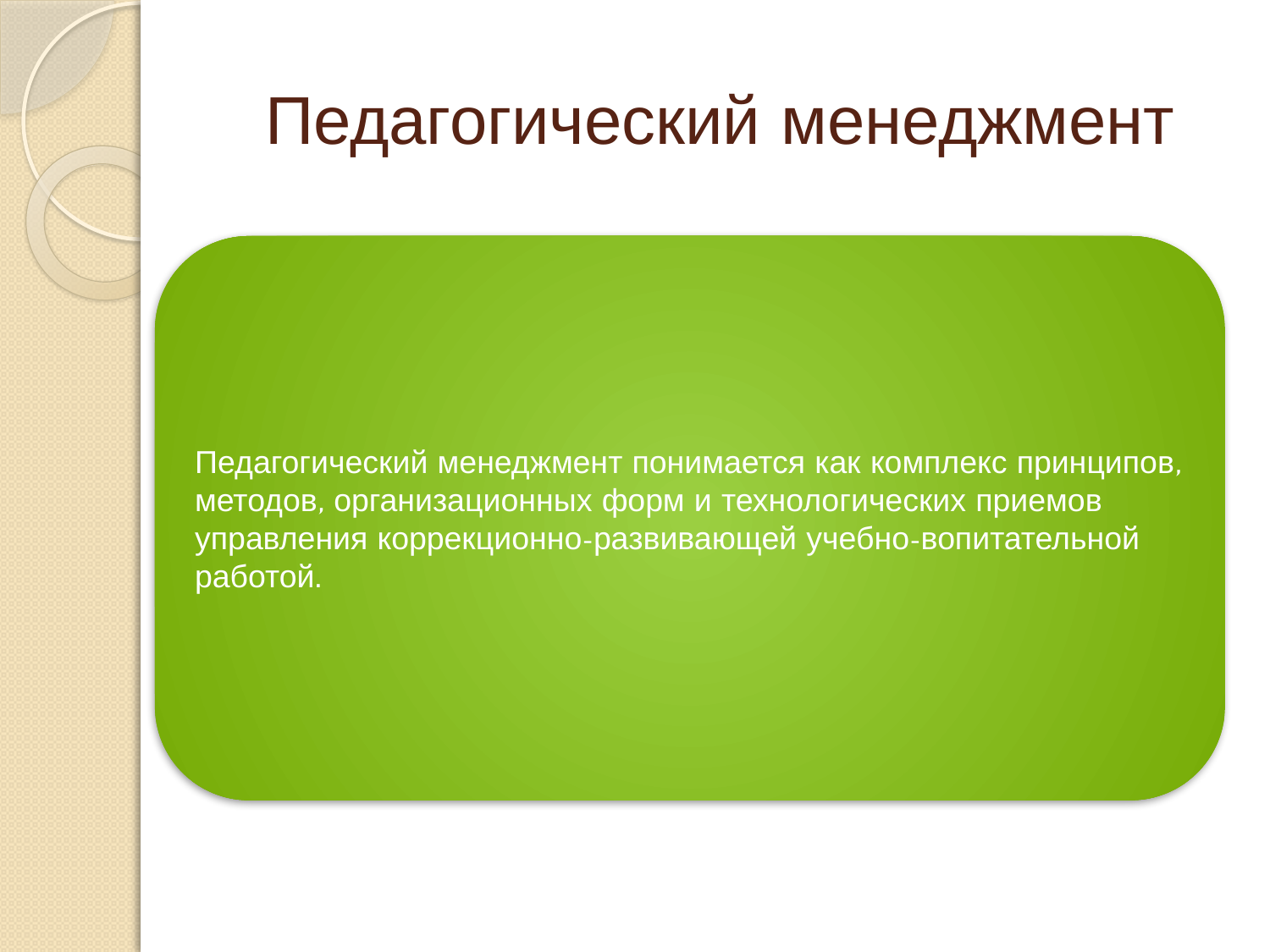

# Педагогический менеджмент
Педагогический менеджмент понимается как комплекс принципов, методов, организационных форм и технологических приемов управления коррекционно-развивающей учебно-вопитательной работой.